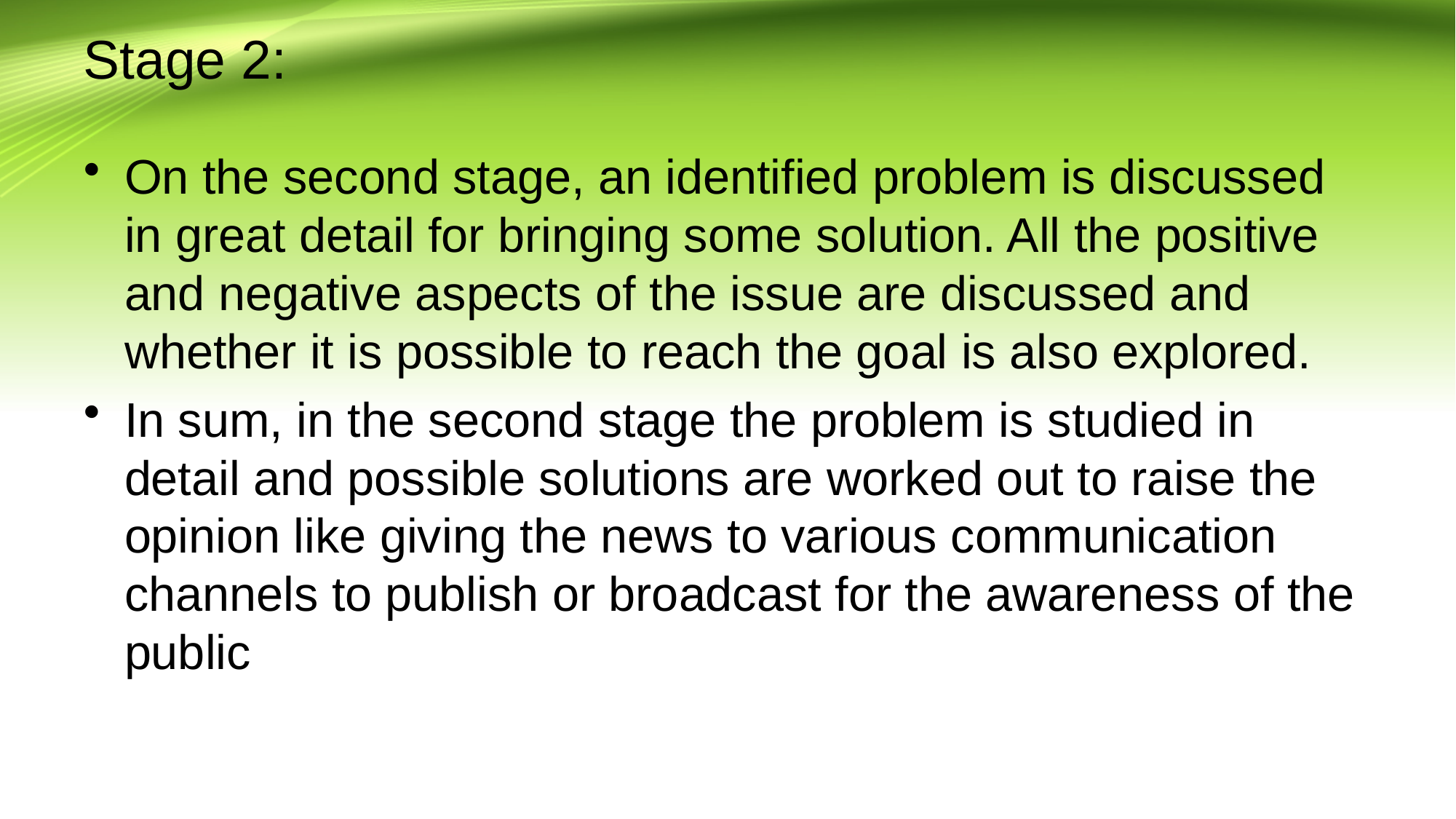

# Stage 2:
On the second stage, an identified problem is discussed in great detail for bringing some solution. All the positive and negative aspects of the issue are discussed and whether it is possible to reach the goal is also explored.
In sum, in the second stage the problem is studied in detail and possible solutions are worked out to raise the opinion like giving the news to various communication channels to publish or broadcast for the awareness of the public